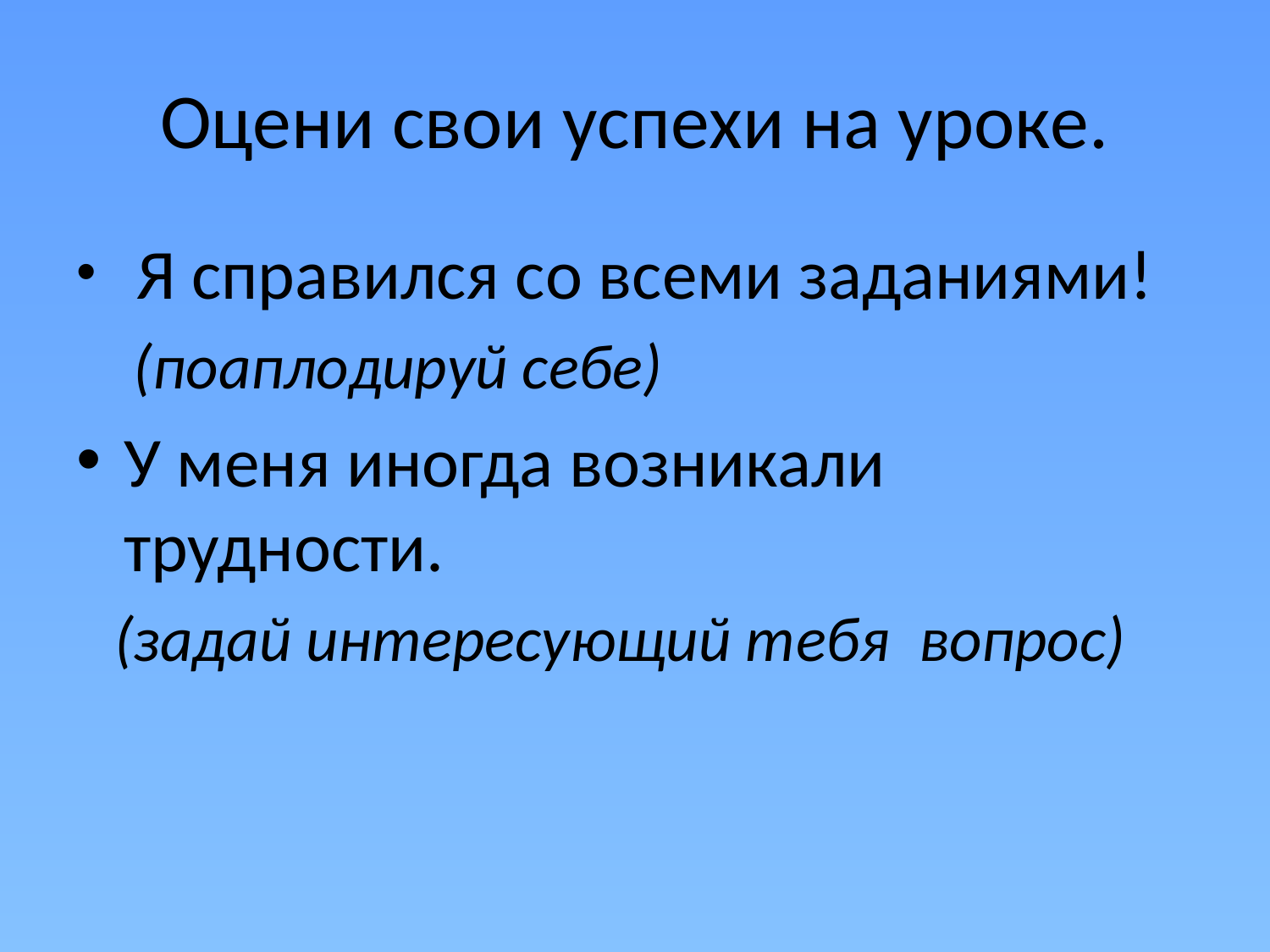

# Оцени свои успехи на уроке.
 Я справился со всеми заданиями!
    (поаплодируй себе)
У меня иногда возникали трудности.
   (задай интересующий тебя  вопрос)